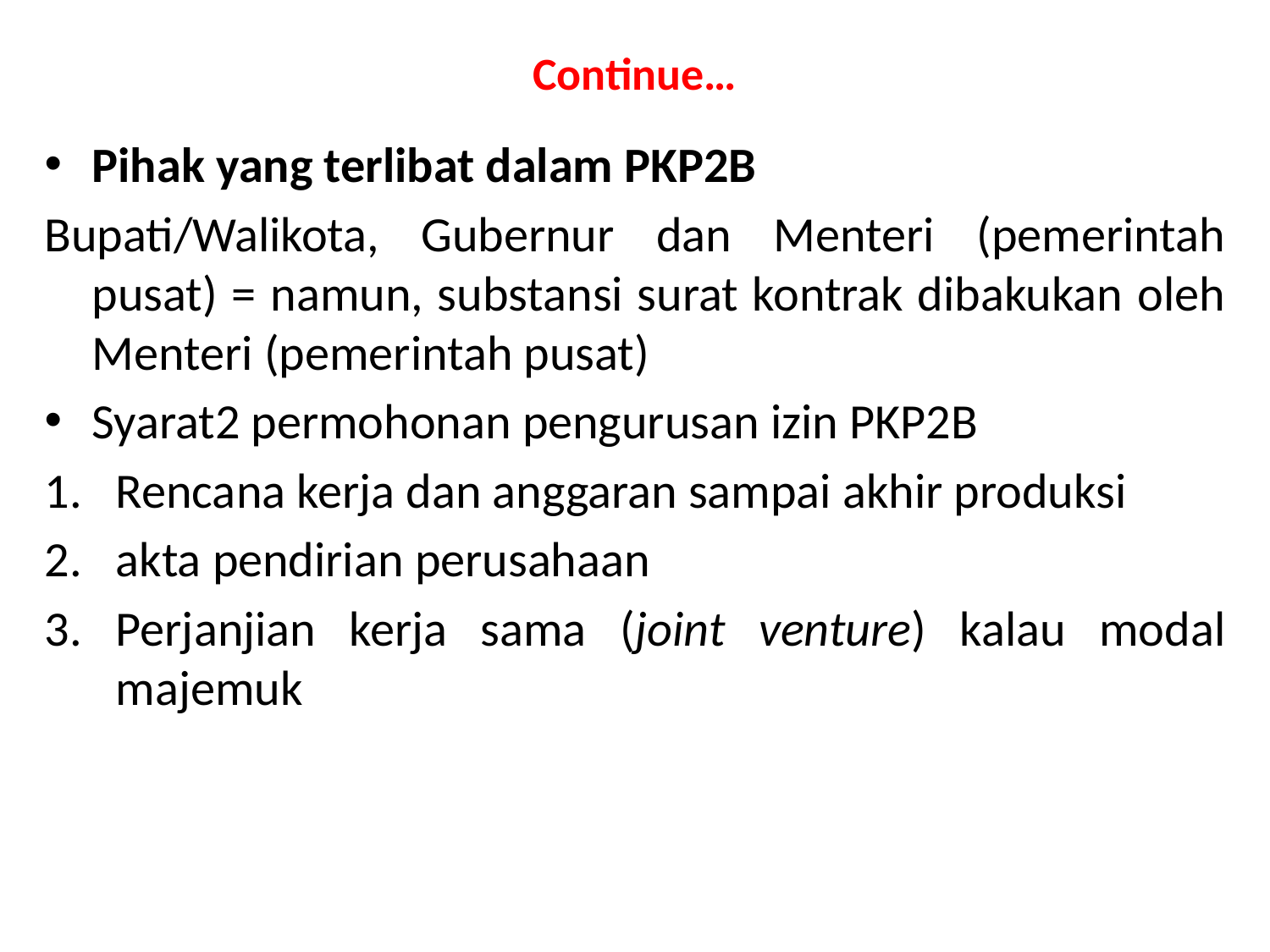

# Continue…
Pihak yang terlibat dalam PKP2B
Bupati/Walikota, Gubernur dan Menteri (pemerintah pusat) = namun, substansi surat kontrak dibakukan oleh Menteri (pemerintah pusat)
Syarat2 permohonan pengurusan izin PKP2B
Rencana kerja dan anggaran sampai akhir produksi
akta pendirian perusahaan
Perjanjian kerja sama (joint venture) kalau modal majemuk